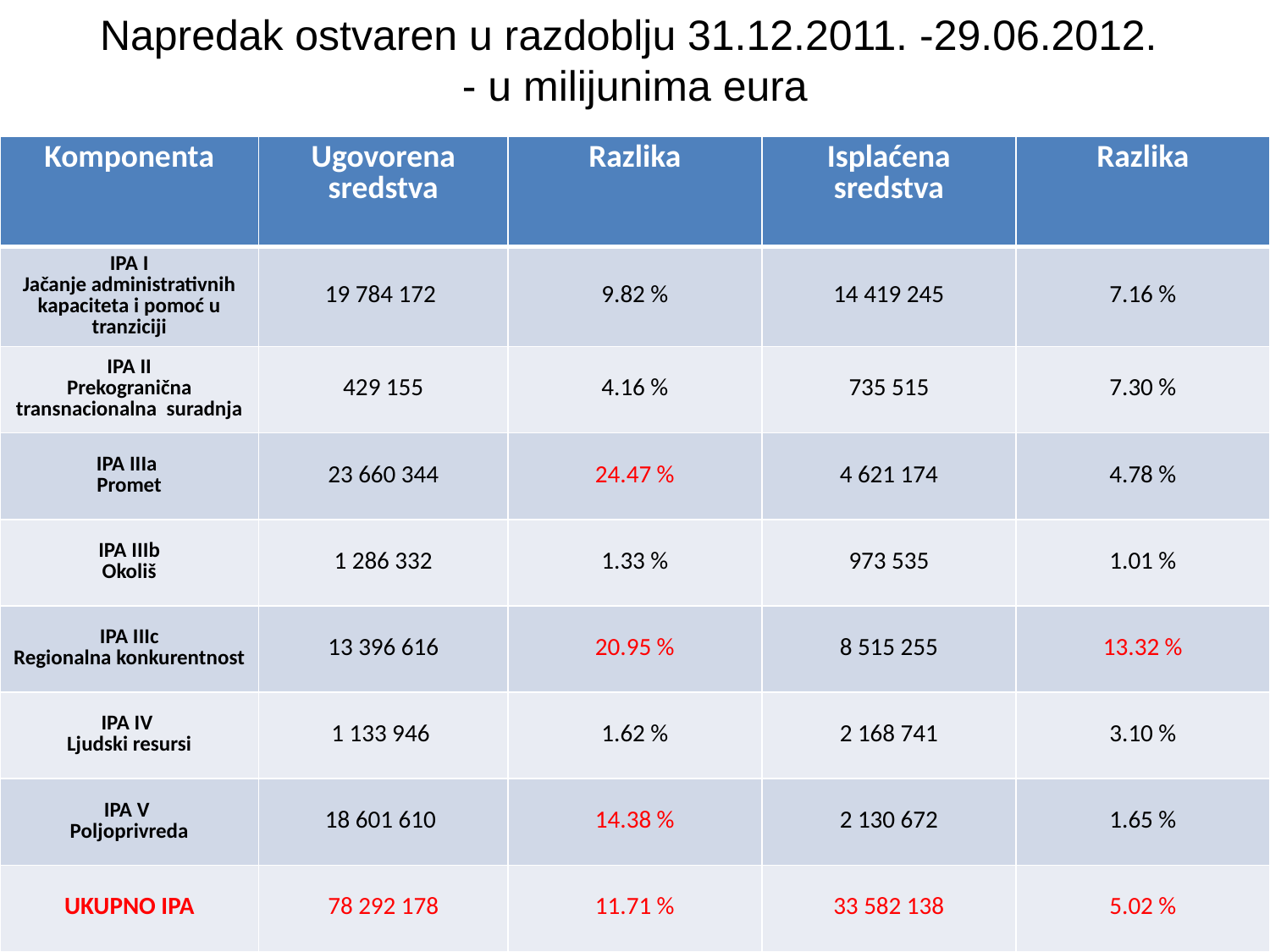

Napredak ostvaren u razdoblju 31.12.2011. -29.06.2012.
- u milijunima eura
| Komponenta | Ugovorena sredstva | Razlika | Isplaćena sredstva | Razlika |
| --- | --- | --- | --- | --- |
| IPA I Jačanje administrativnih kapaciteta i pomoć u tranziciji | 19 784 172 | 9.82 % | 14 419 245 | 7.16 % |
| IPA II Prekogranična transnacionalna suradnja | 429 155 | 4.16 % | 735 515 | 7.30 % |
| IPA IIIa Promet | 23 660 344 | 24.47 % | 4 621 174 | 4.78 % |
| IPA IIIb Okoliš | 1 286 332 | 1.33 % | 973 535 | 1.01 % |
| IPA IIIc Regionalna konkurentnost | 13 396 616 | 20.95 % | 8 515 255 | 13.32 % |
| IPA IV Ljudski resursi | 1 133 946 | 1.62 % | 2 168 741 | 3.10 % |
| IPA V Poljoprivreda | 18 601 610 | 14.38 % | 2 130 672 | 1.65 % |
| UKUPNO IPA | 78 292 178 | 11.71 % | 33 582 138 | 5.02 % |